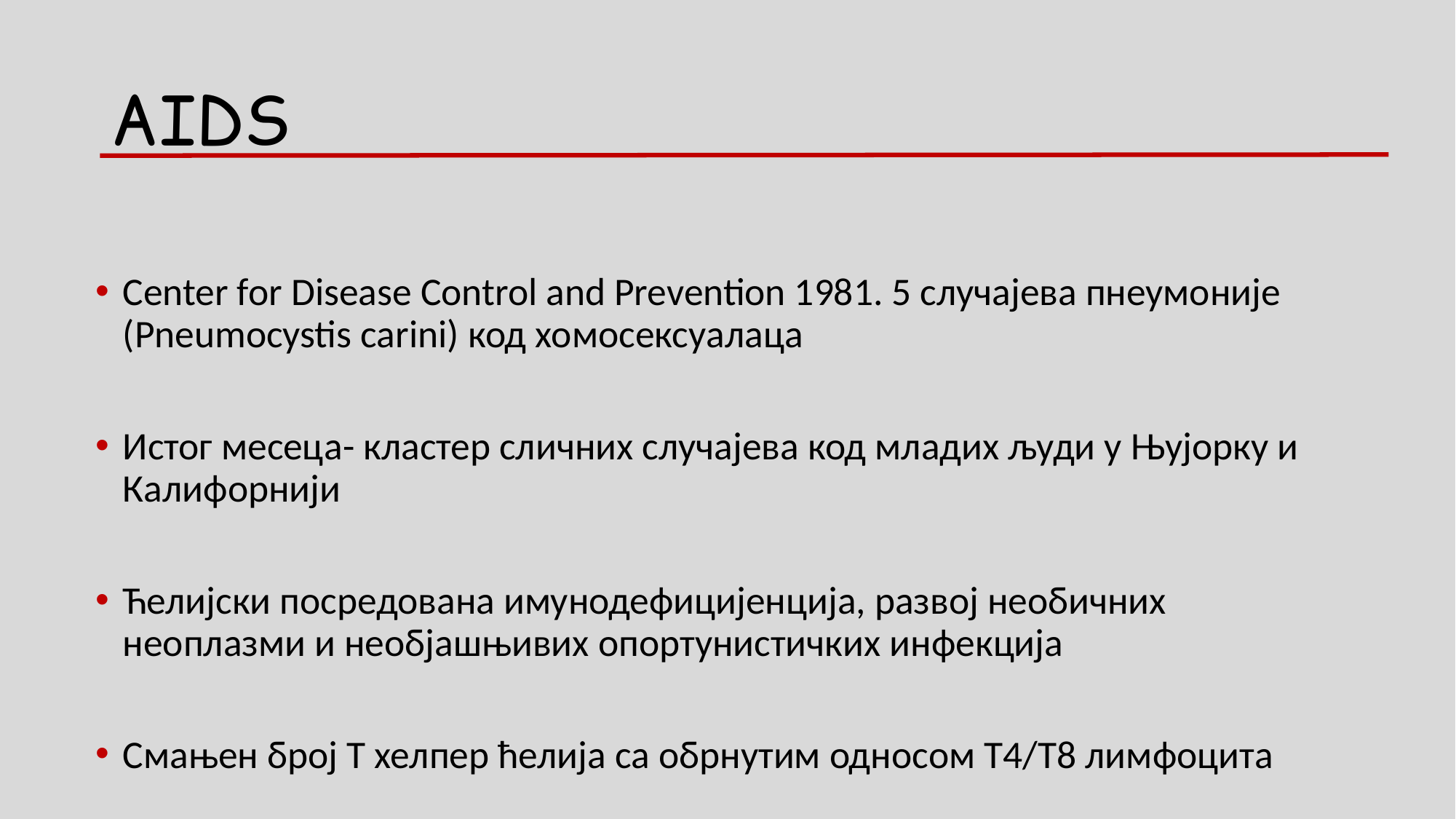

# AIDS
Center for Disease Control and Prevention 1981. 5 случајева пнеумоније (Pneumocystis carini) код хомосексуалаца

Истог месеца- кластер сличних случајева код младих људи у Њујорку и Калифорнији

Ћелијски посредована имунодефицијенција, развој необичних неоплазми и необјашњивих опортунистичких инфекција

Смањен број T хелпер ћелија са обрнутим односом T4/T8 лимфоцита